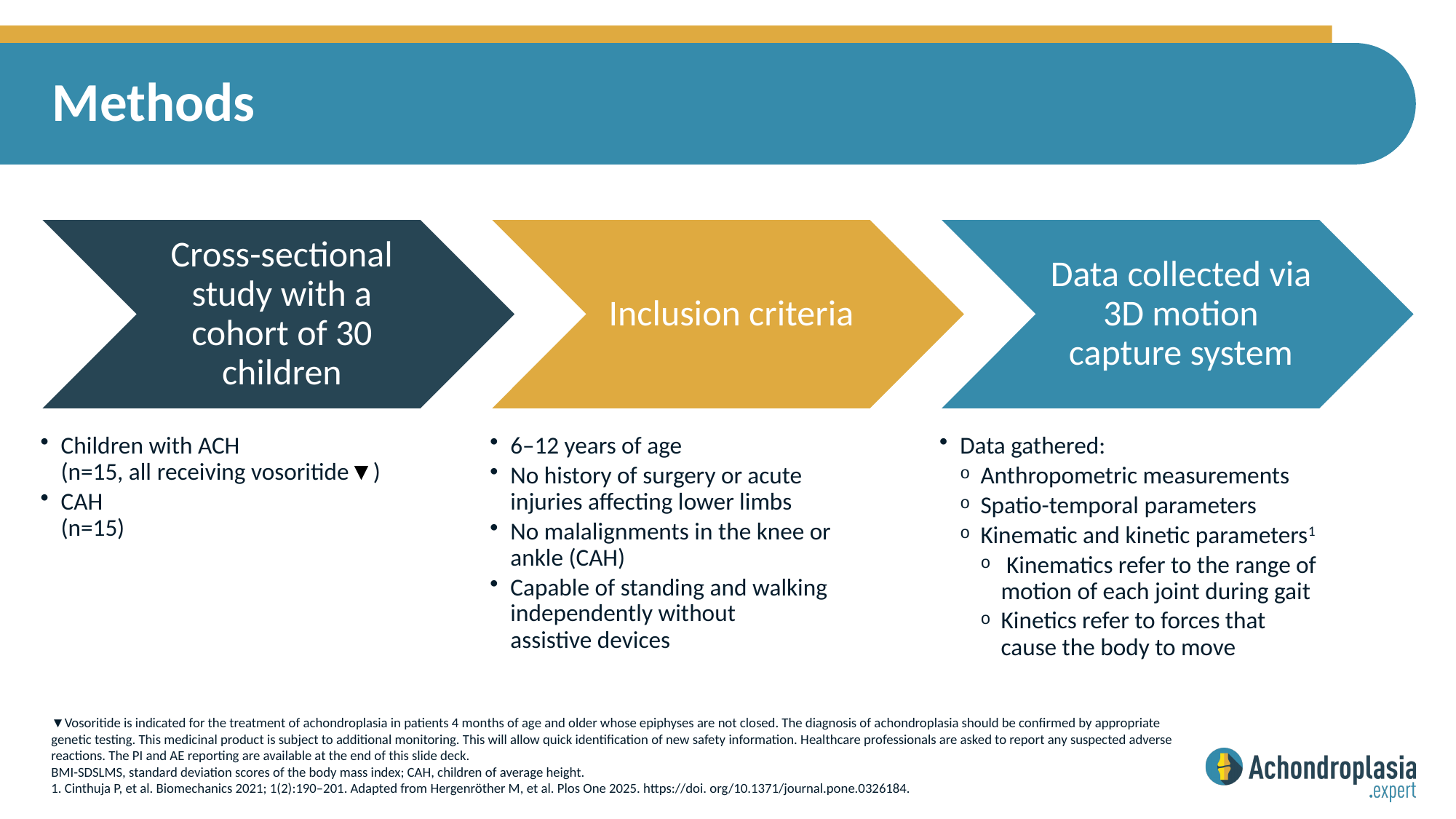

# Methods
Cross-sectional study with a cohort of 30 children
Children with ACH
(n=15, all receiving vosoritide▼)
CAH
(n=15)
Inclusion criteria
6–12 years of age
No history of surgery or acute injuries affecting lower limbs
No malalignments in the knee or ankle (CAH)
Capable of standing and walking independently without
assistive devices
Data collected via 3D motion capture system
Data gathered:
Anthropometric measurements
Spatio-temporal parameters
Kinematic and kinetic parameters1
 Kinematics refer to the range of motion of each joint during gait
Kinetics refer to forces that cause the body to move
▼Vosoritide is indicated for the treatment of achondroplasia in patients 4 months of age and older whose epiphyses are not closed. The diagnosis of achondroplasia should be confirmed by appropriate genetic testing. This medicinal product is subject to additional monitoring. This will allow quick identification of new safety information. Healthcare professionals are asked to report any suspected adverse reactions. The PI and AE reporting are available at the end of this slide deck.
BMI-SDSLMS, standard deviation scores of the body mass index; CAH, children of average height.
1. Cinthuja P, et al. Biomechanics 2021; 1(2):190–201. Adapted from Hergenröther M, et al. Plos One 2025. https://doi. org/10.1371/journal.pone.0326184.